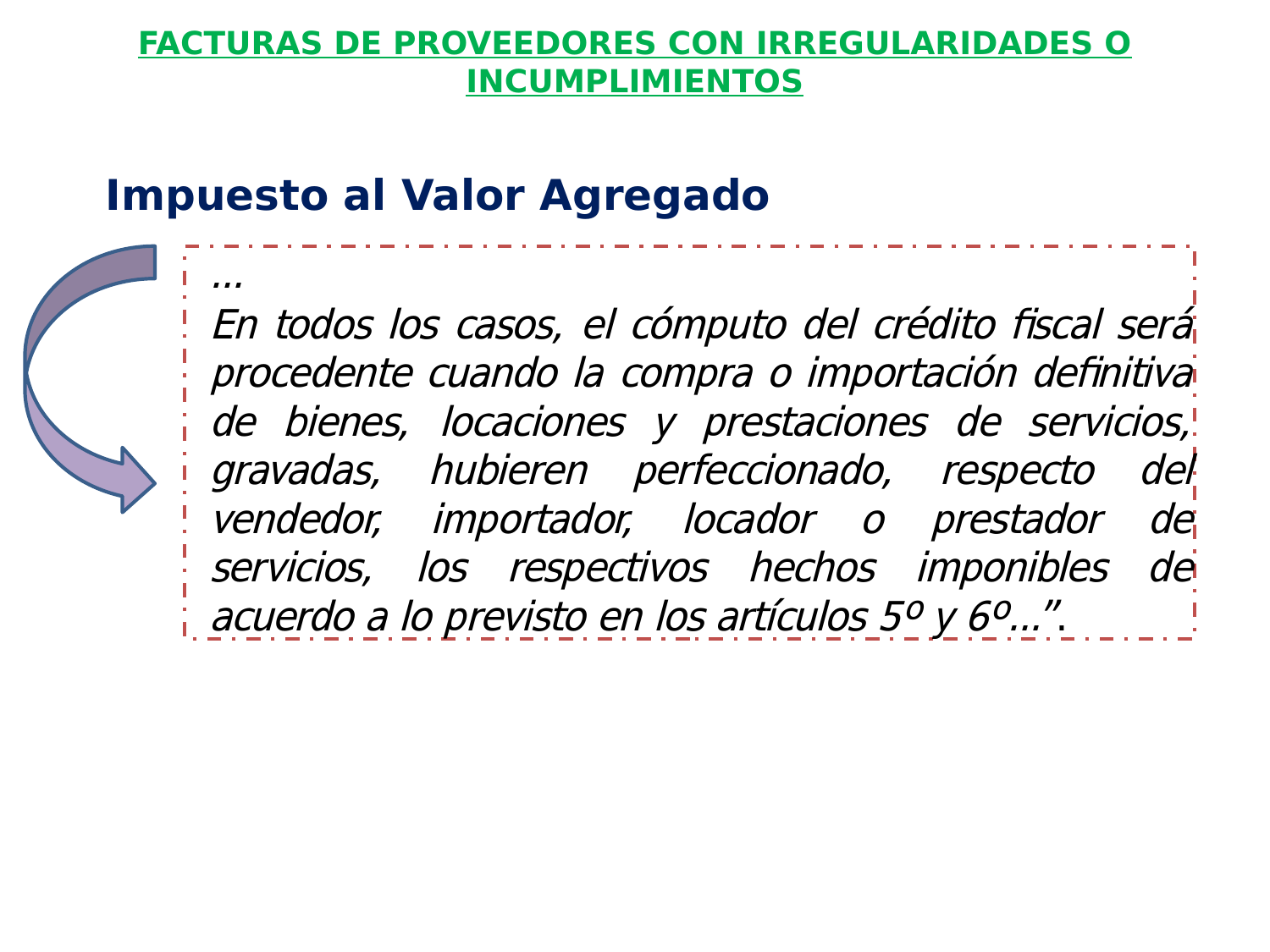

Facturas de Proveedores con Irregularidades o Incumplimientos
Impuesto al Valor Agregado

…
En todos los casos, el cómputo del crédito fiscal será procedente cuando la compra o importación definitiva de bienes, locaciones y prestaciones de servicios, gravadas, hubieren perfeccionado, respecto del vendedor, importador, locador o prestador de servicios, los respectivos hechos imponibles de acuerdo a lo previsto en los artículos 5º y 6º…”.